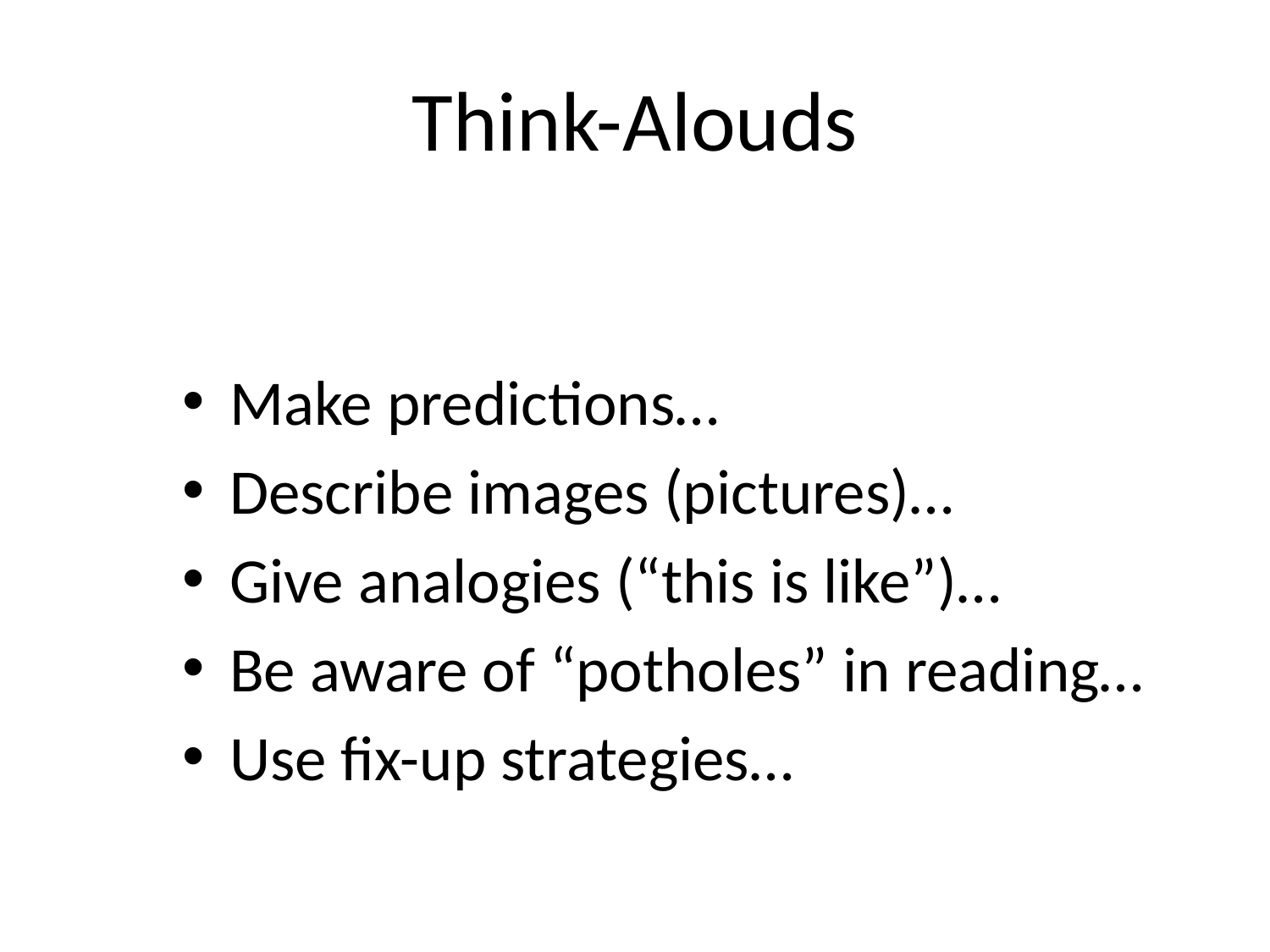

# Think-Alouds

Make predictions…
Describe images (pictures)…
Give analogies (“this is like”)…
Be aware of “potholes” in reading…
Use fix-up strategies…